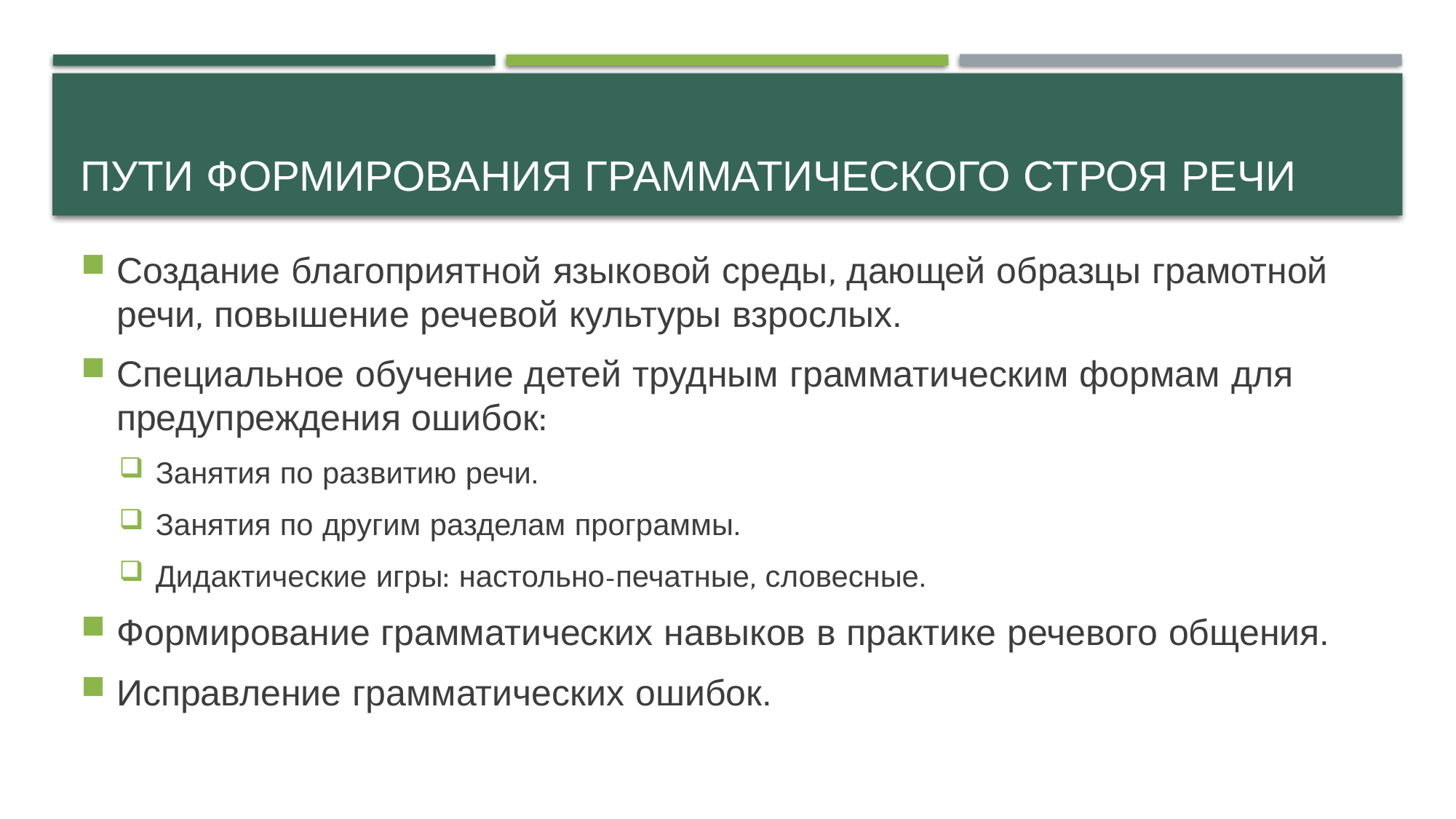

# Пути формирования грамматического строя речи
Создание благоприятной языковой среды, дающей образцы грамотной речи, повышение речевой культуры взрослых.
Специальное обучение детей трудным грамматическим формам для предупреждения ошибок:
Занятия по развитию речи.
Занятия по другим разделам программы.
Дидактические игры: настольно-печатные, словесные.
Формирование грамматических навыков в практике речевого общения.
Исправление грамматических ошибок.